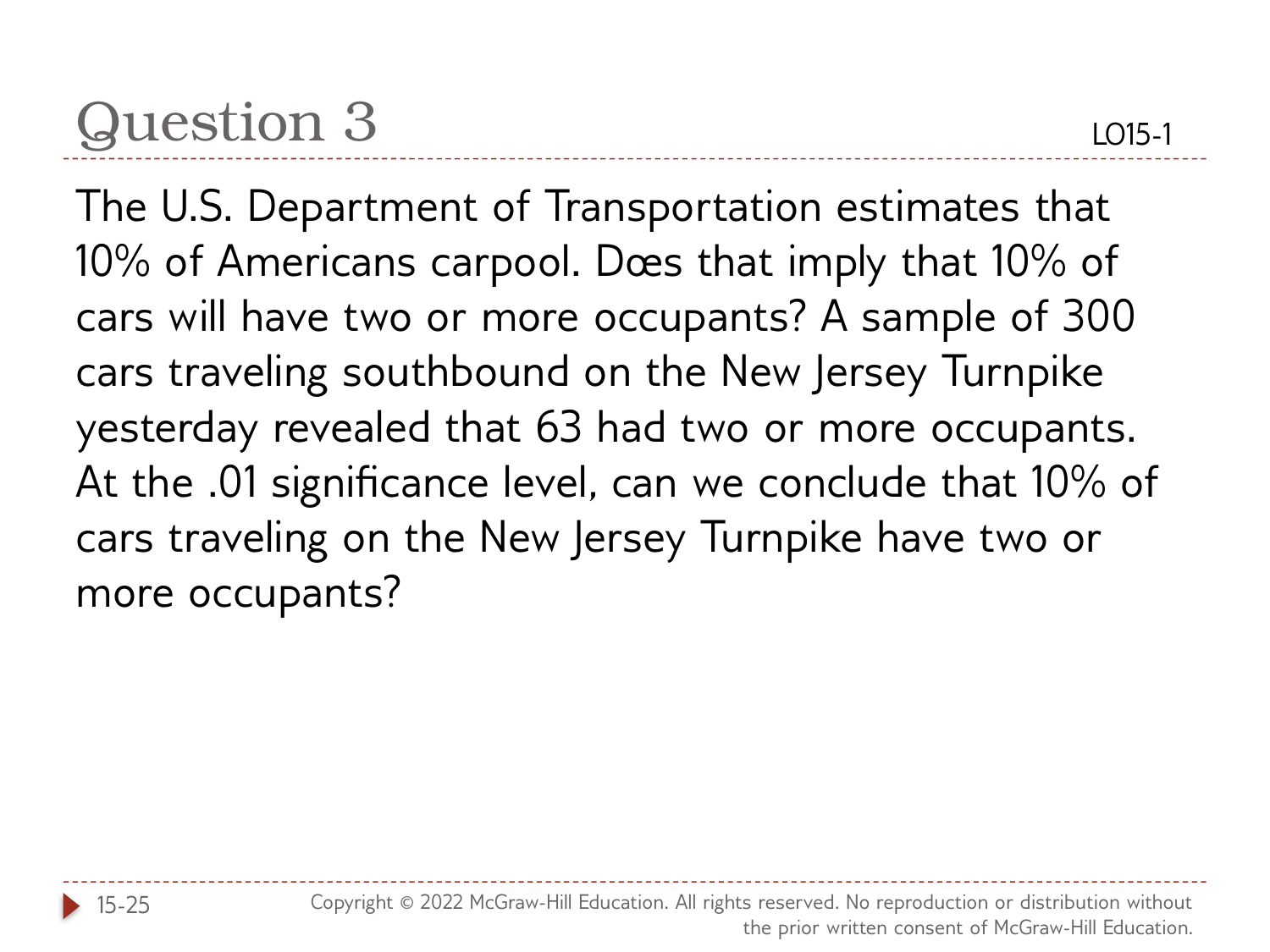

# Question 3
LO15-1
The U.S. Department of Transportation estimates that 10% of Americans carpool. Does that imply that 10% of cars will have two or more occupants? A sample of 300 cars traveling southbound on the New Jersey Turnpike yesterday revealed that 63 had two or more occupants. At the .01 significance level, can we conclude that 10% of cars traveling on the New Jersey Turnpike have two or more occupants?
15-25
Copyright © 2022 McGraw-Hill Education. All rights reserved. No reproduction or distribution without the prior written consent of McGraw-Hill Education.